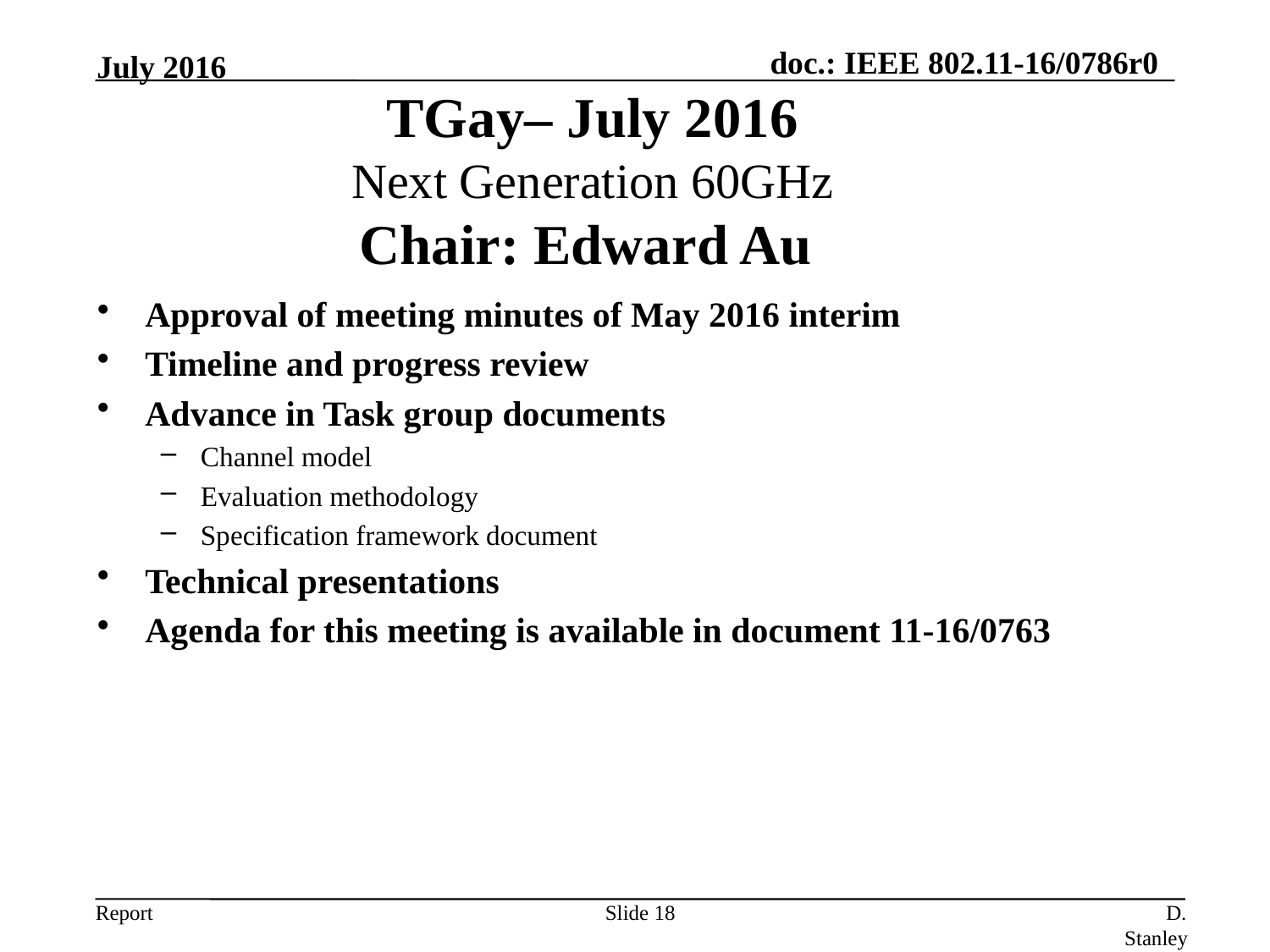

July 2016
TGay– July 2016
Next Generation 60GHz
Chair: Edward Au
Approval of meeting minutes of May 2016 interim
Timeline and progress review
Advance in Task group documents
Channel model
Evaluation methodology
Specification framework document
Technical presentations
Agenda for this meeting is available in document 11-16/0763
Slide 18
D. Stanley, HP Enterprise